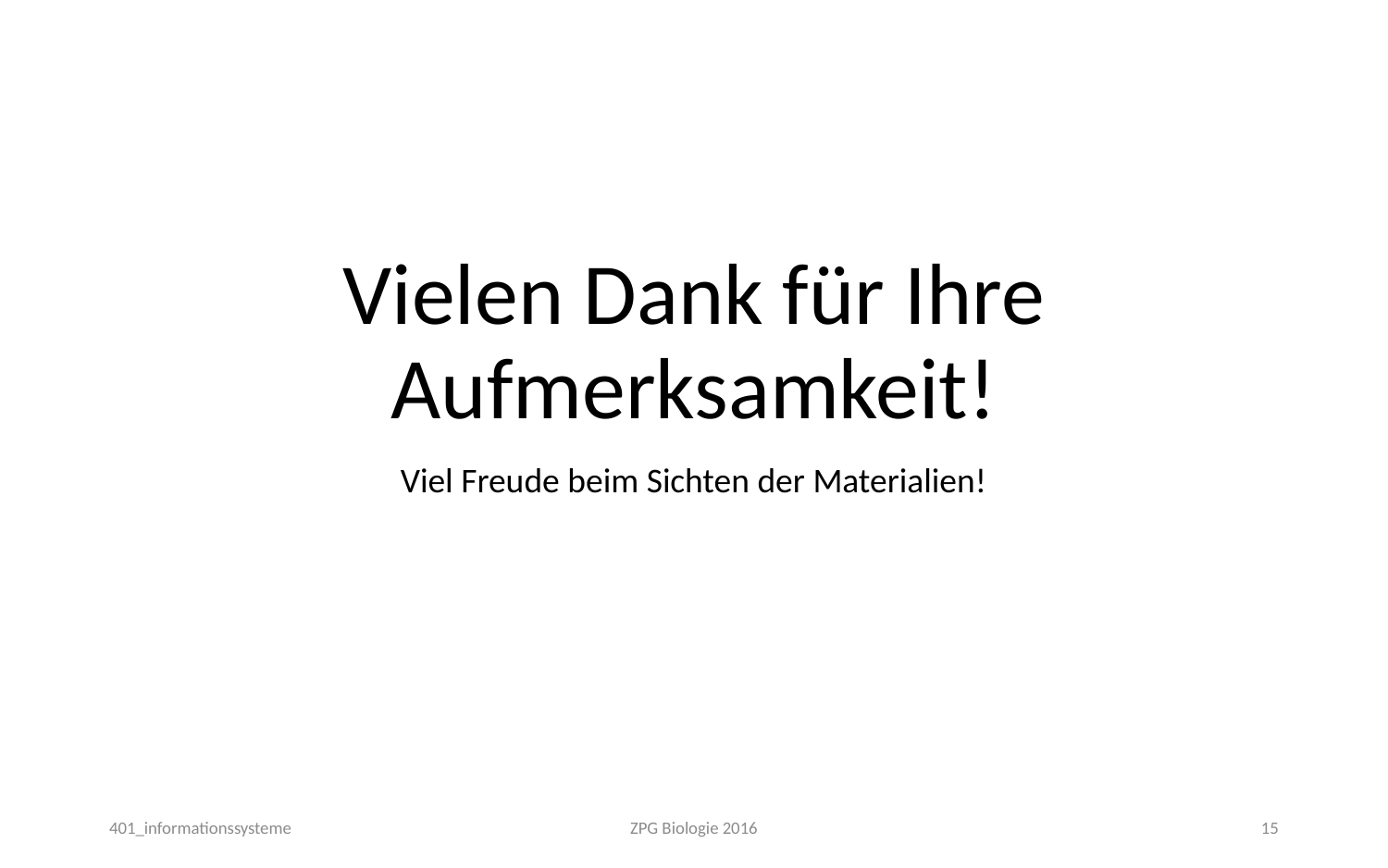

# Vielen Dank für Ihre Aufmerksamkeit!
Viel Freude beim Sichten der Materialien!
401_informationssysteme
ZPG Biologie 2016
15